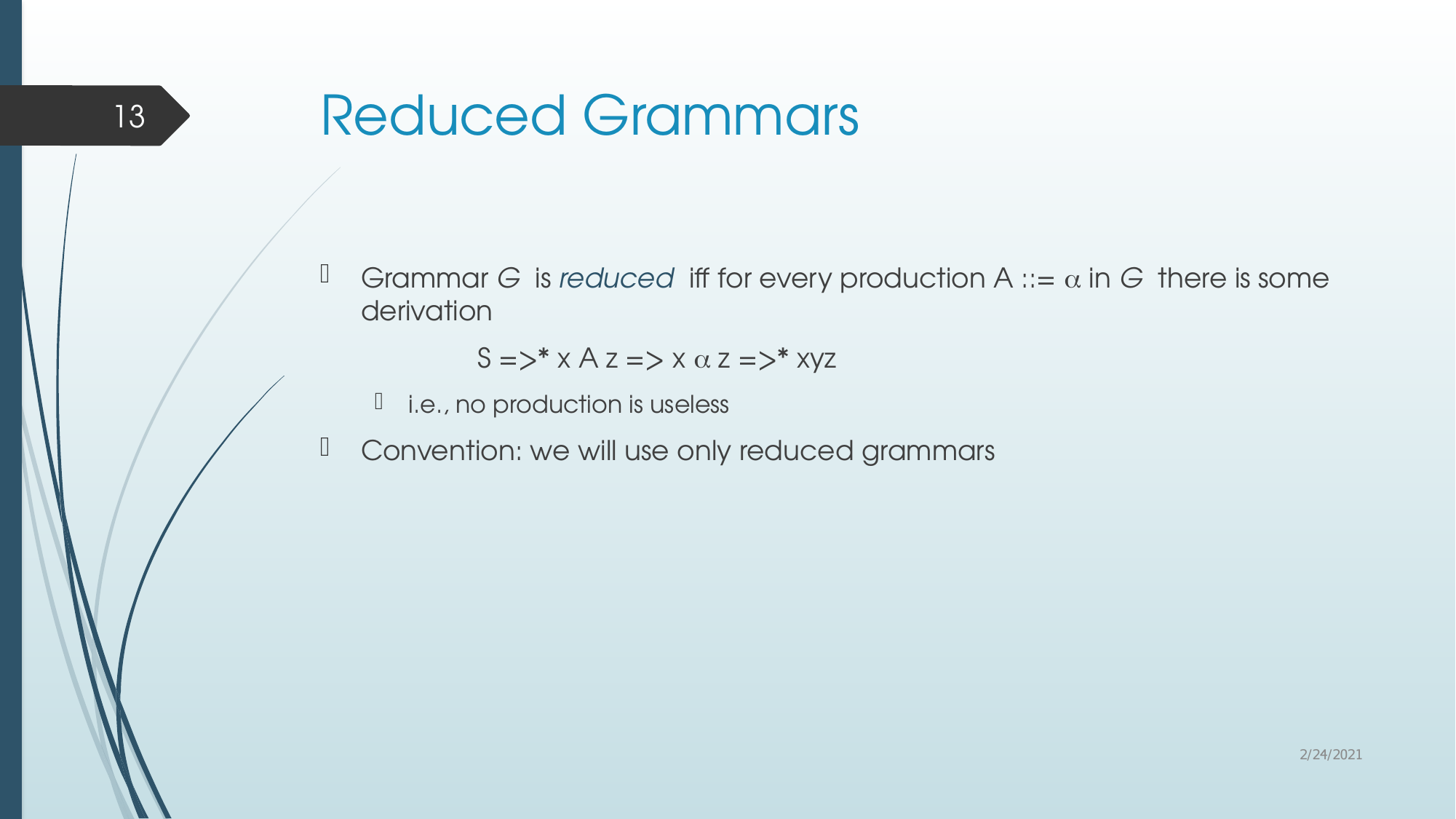

# Reduced Grammars
13
Grammar G  is reduced  iff for every production A ::= α in G  there is some derivation
		 S =>* x A z => x α z =>* xyz
i.e., no production is useless
Convention: we will use only reduced grammars
2/24/2021